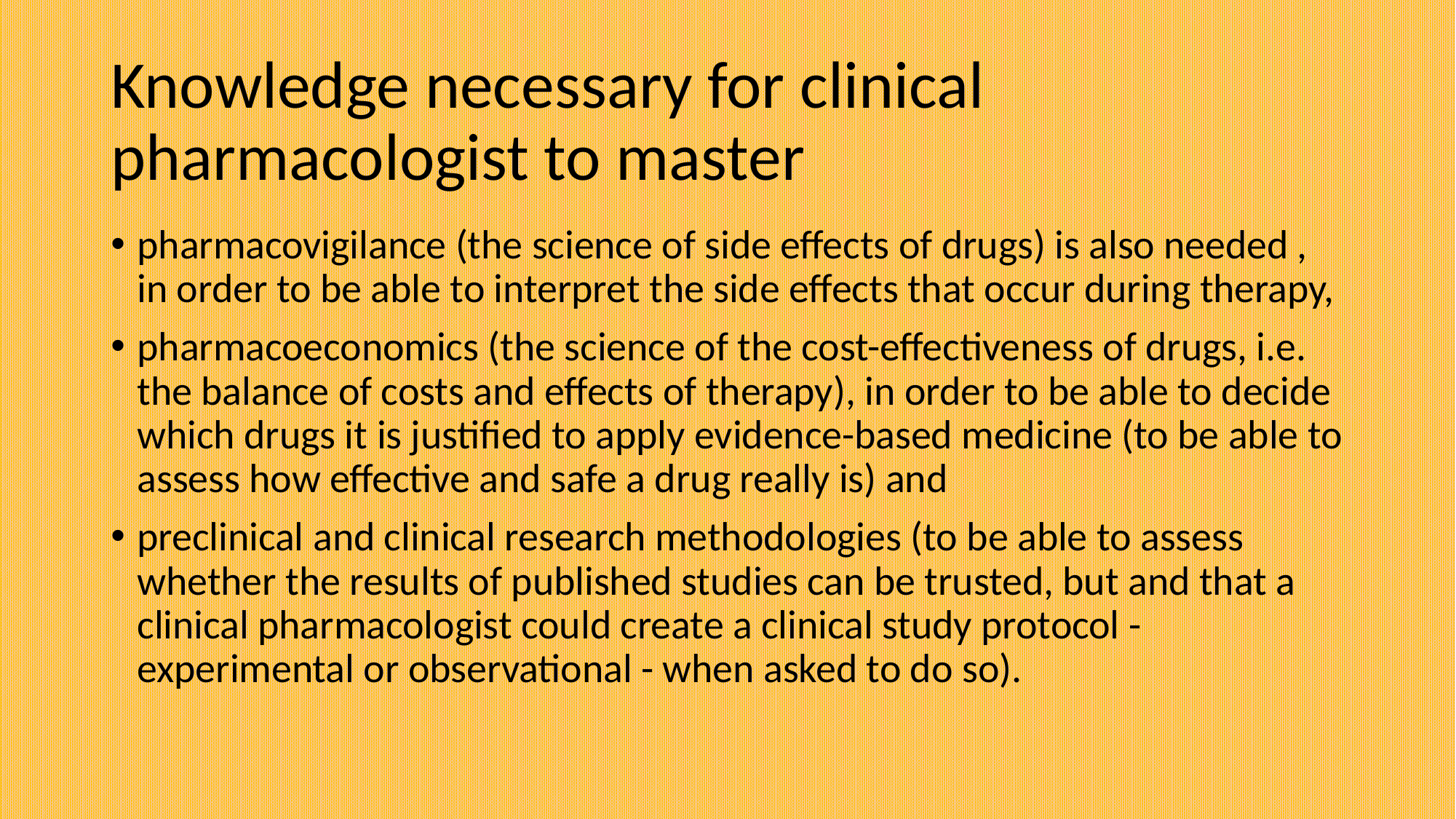

# Knowledge necessary for clinical pharmacologist to master
pharmacovigilance (the science of side effects of drugs) is also needed , in order to be able to interpret the side effects that occur during therapy,
pharmacoeconomics (the science of the cost-effectiveness of drugs, i.e. the balance of costs and effects of therapy), in order to be able to decide which drugs it is justified to apply evidence-based medicine (to be able to assess how effective and safe a drug really is) and
preclinical and clinical research methodologies (to be able to assess whether the results of published studies can be trusted, but and that a clinical pharmacologist could create a clinical study protocol - experimental or observational - when asked to do so).